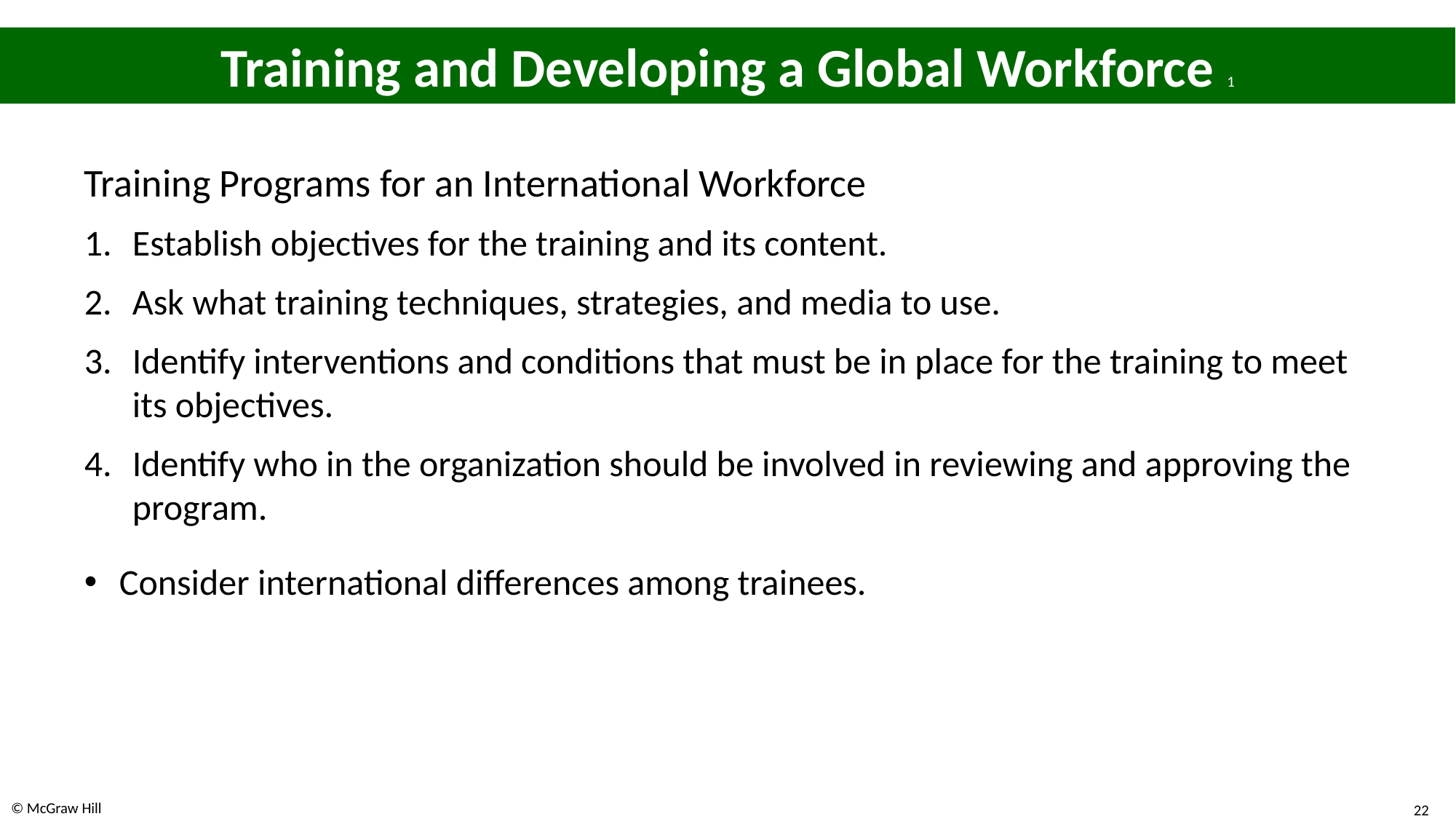

# Training and Developing a Global Workforce 1
Training Programs for an International Workforce
Establish objectives for the training and its content.
Ask what training techniques, strategies, and media to use.
Identify interventions and conditions that must be in place for the training to meet its objectives.
Identify who in the organization should be involved in reviewing and approving the program.
Consider international differences among trainees.